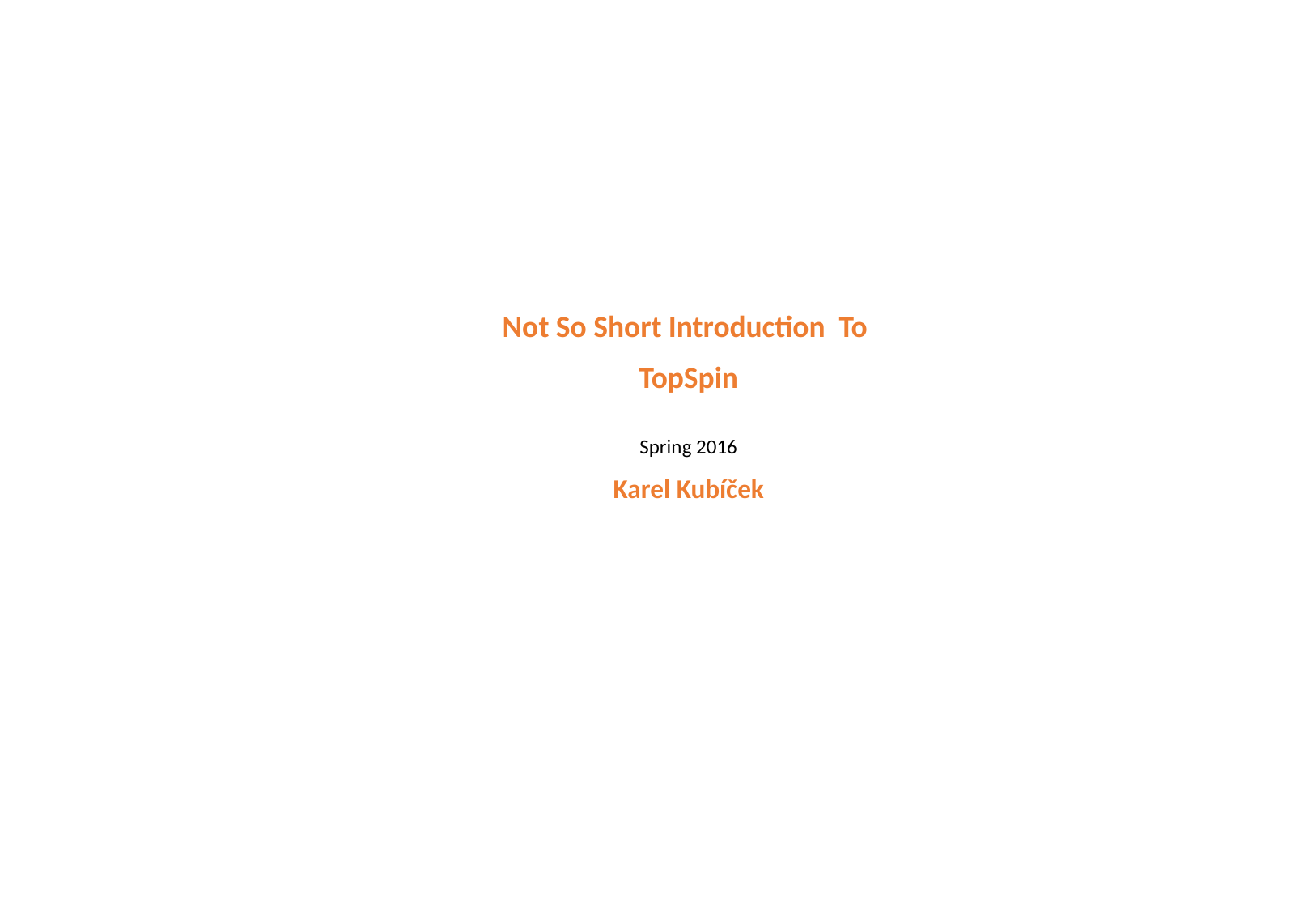

Not So Short Introduction  To
TopSpin

Spring 2016
Karel Kubíček